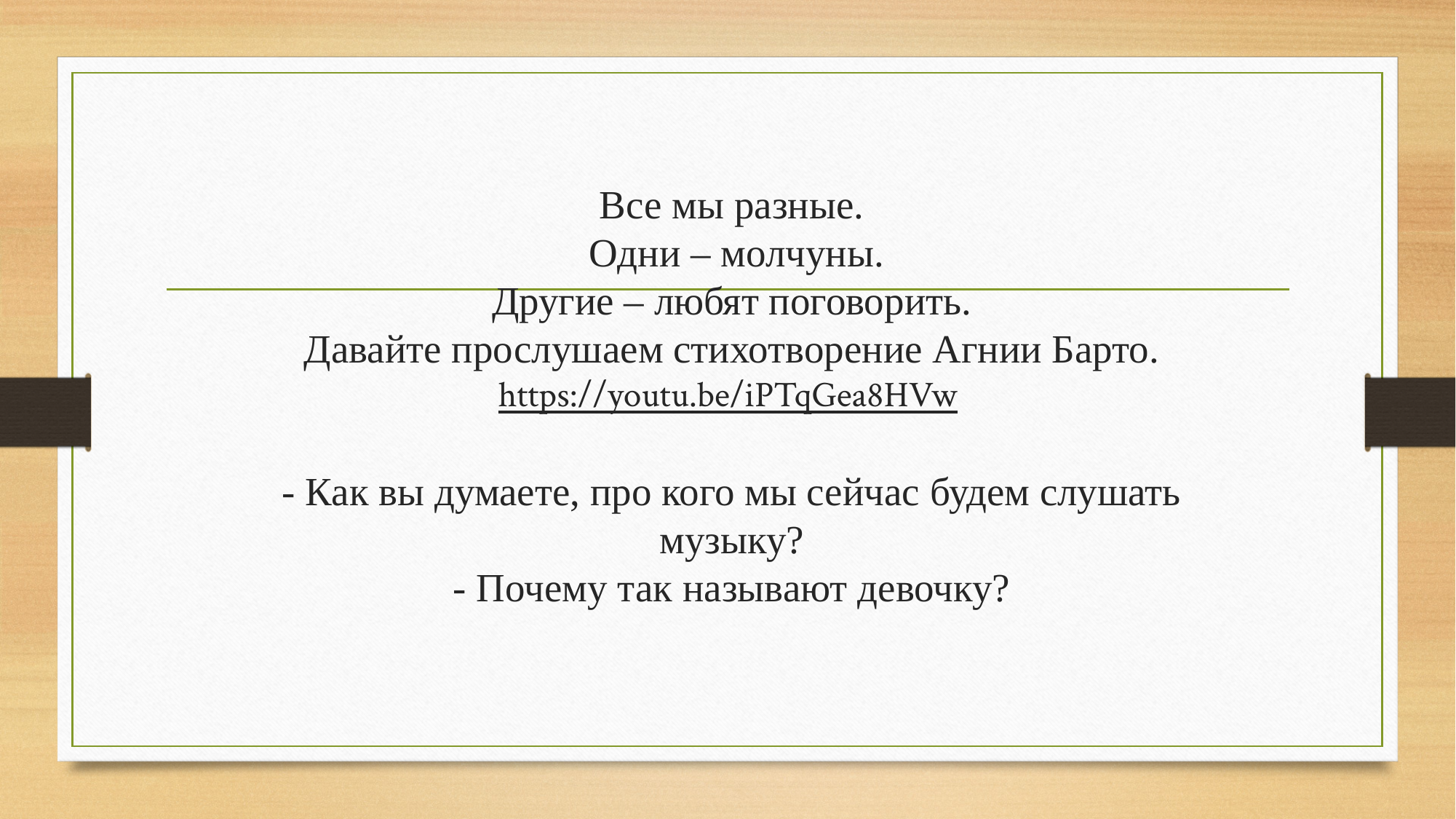

# Все мы разные. Одни – молчуны. Другие – любят поговорить. Давайте прослушаем стихотворение Агнии Барто. https://youtu.be/iPTqGea8HVw - Как вы думаете, про кого мы сейчас будем слушать музыку? - Почему так называют девочку?